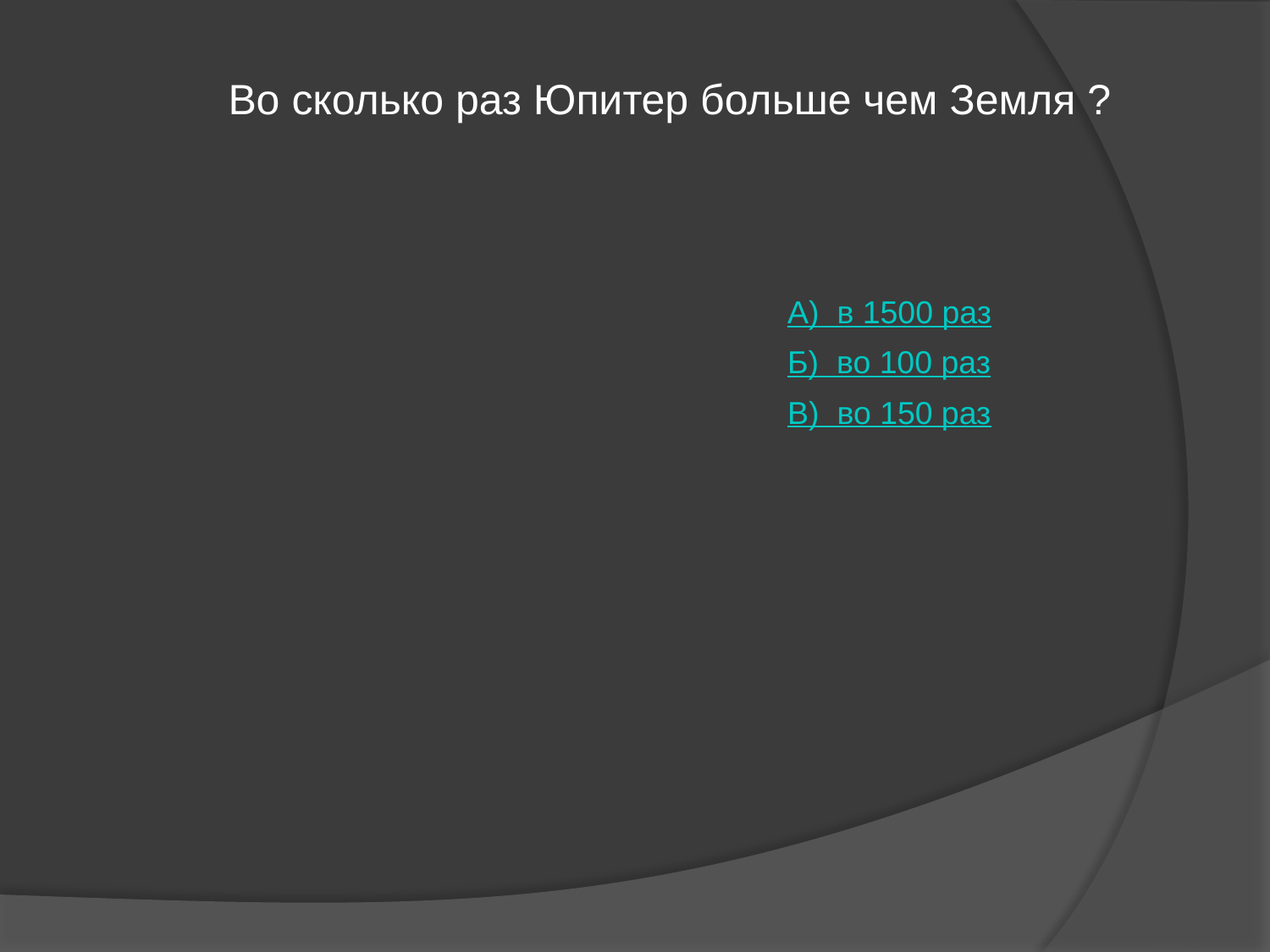

Во сколько раз Юпитер больше чем Земля ?
А)  в 1500 раз
Б)  во 100 раз
В)  во 150 раз